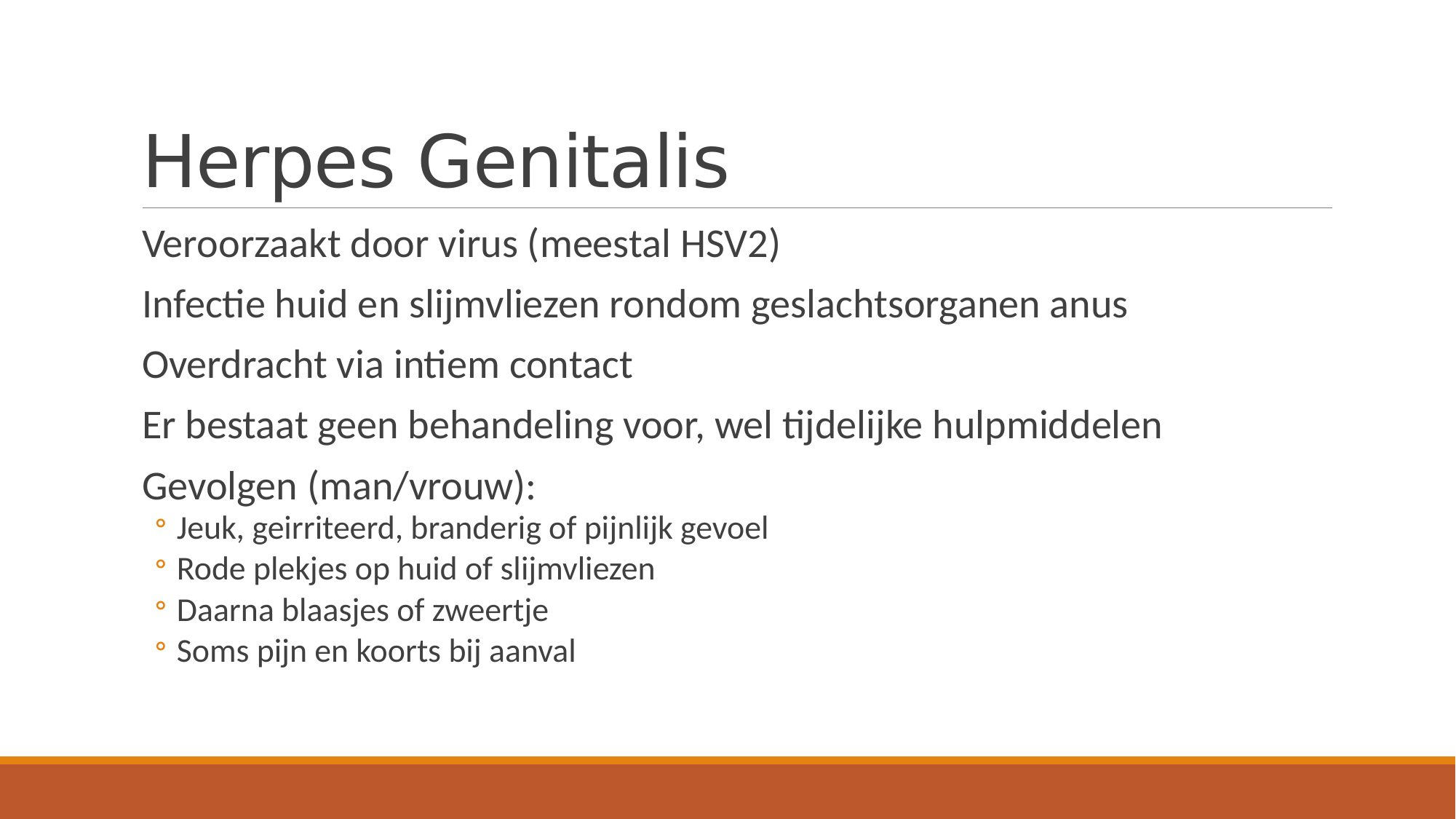

# Herpes Genitalis
Veroorzaakt door virus (meestal HSV2)
Infectie huid en slijmvliezen rondom geslachtsorganen anus
Overdracht via intiem contact
Er bestaat geen behandeling voor, wel tijdelijke hulpmiddelen
Gevolgen (man/vrouw):
Jeuk, geirriteerd, branderig of pijnlijk gevoel
Rode plekjes op huid of slijmvliezen
Daarna blaasjes of zweertje
Soms pijn en koorts bij aanval